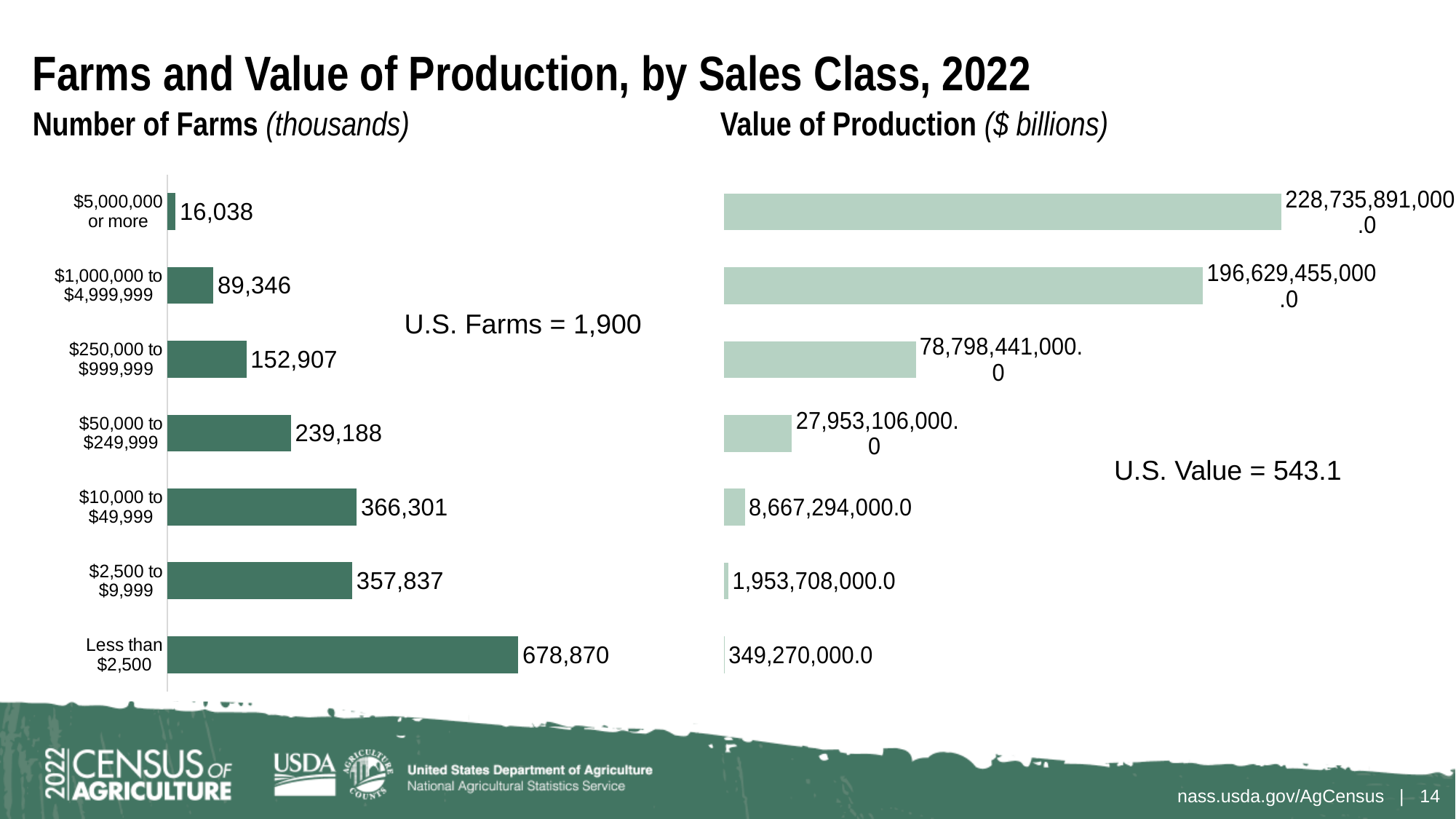

# Farms and Value of Production, by Sales Class, 2022
Number of Farms (thousands)
Value of Production ($ billions)

### Chart

| Category |
|---|

### Chart

| Category |  |
|---|---|
| Less than
$2,500 | 678870.0 |
| $2,500 to
$9,999 | 357837.0 |
| $10,000 to
$49,999 | 366301.0 |
| $50,000 to
$249,999 | 239188.0 |
| $250,000 to
$999,999 | 152907.0 |
| $1,000,000 to
$4,999,999 | 89346.0 |
| $5,000,000
or more | 16038.0 |

### Chart

| Category |  |
|---|---|
| Less than
$2,500 | 349270000.0 |
| $2,500 to
$9,999 | 1953708000.0 |
| $10,000 to
$49,999 | 8667294000.0 |
| $50,000 to
$249,999 | 27953106000.0 |
| $250,000 to
$999,999 | 78798441000.0 |
| $1,000,000 to
$4,999,999 | 196629455000.0 |
| $5,000,000
or more | 228735891000.0 |
U.S. Farms = 1,900
U.S. Value = 543.1